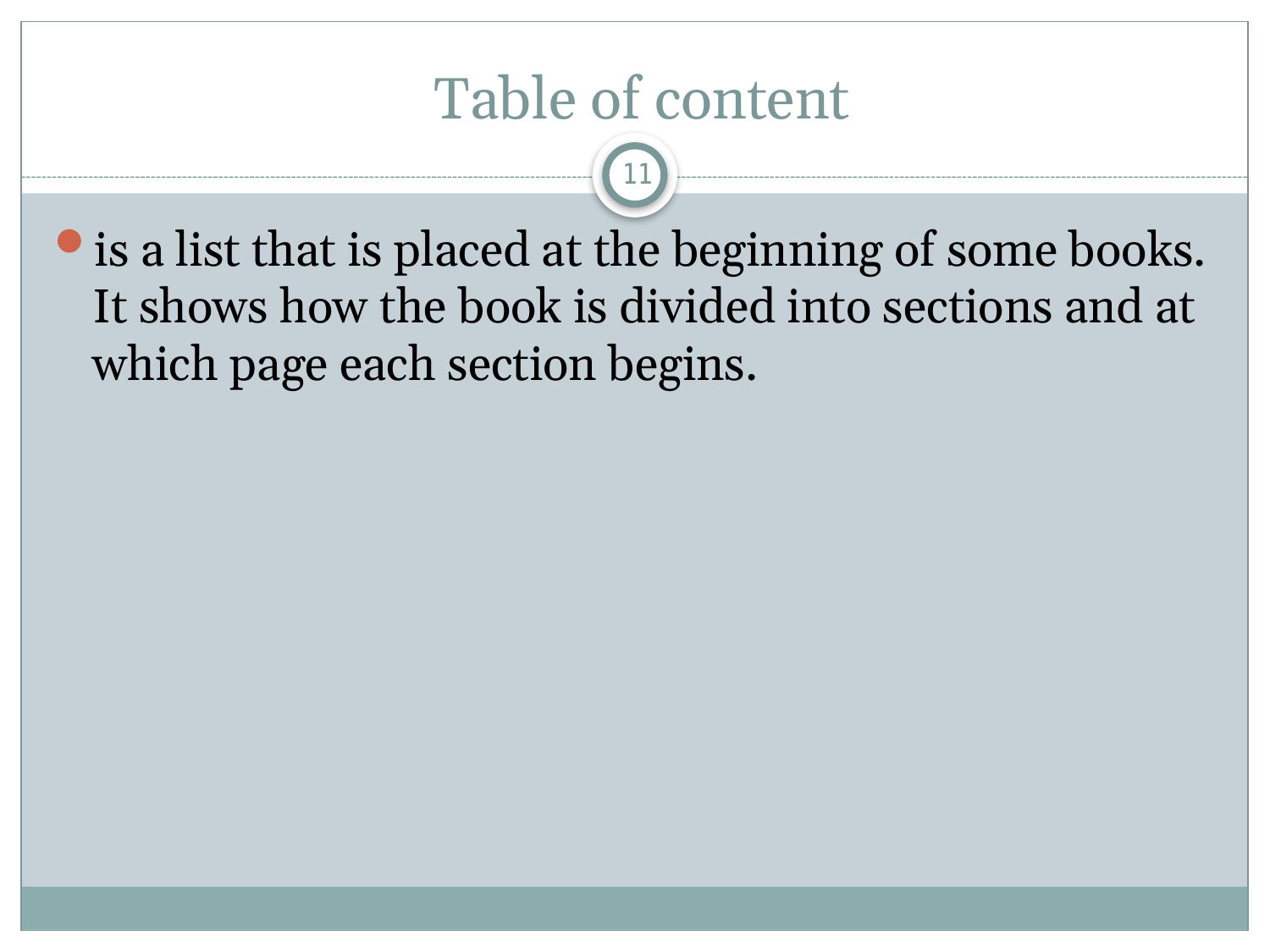

# Table of content
11
is a list that is placed at the beginning of some books. It shows how the book is divided into sections and at which page each section begins.